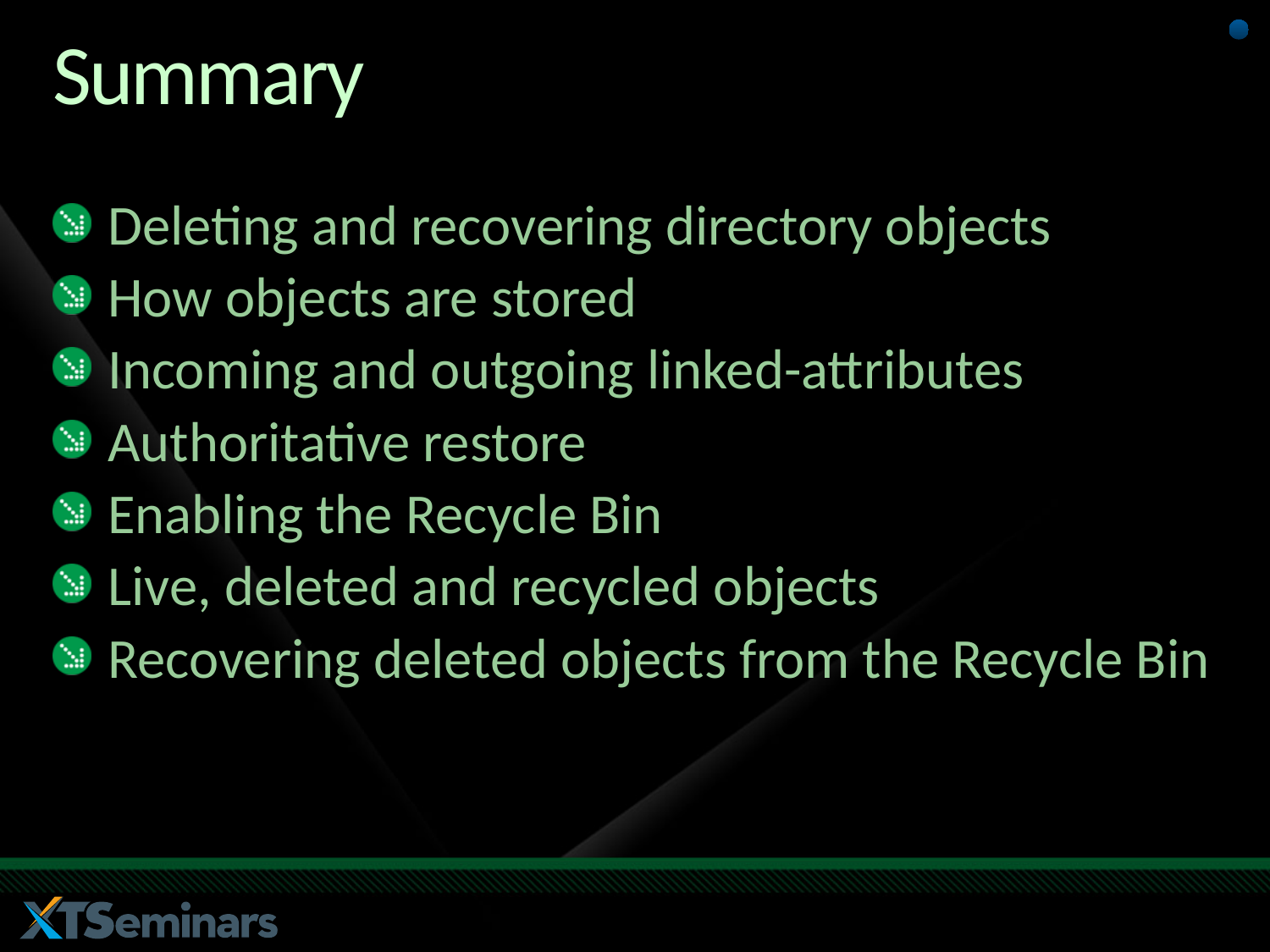

# Summary
Deleting and recovering directory objects
How objects are stored
Incoming and outgoing linked-attributes
Authoritative restore
Enabling the Recycle Bin
Live, deleted and recycled objects
Recovering deleted objects from the Recycle Bin